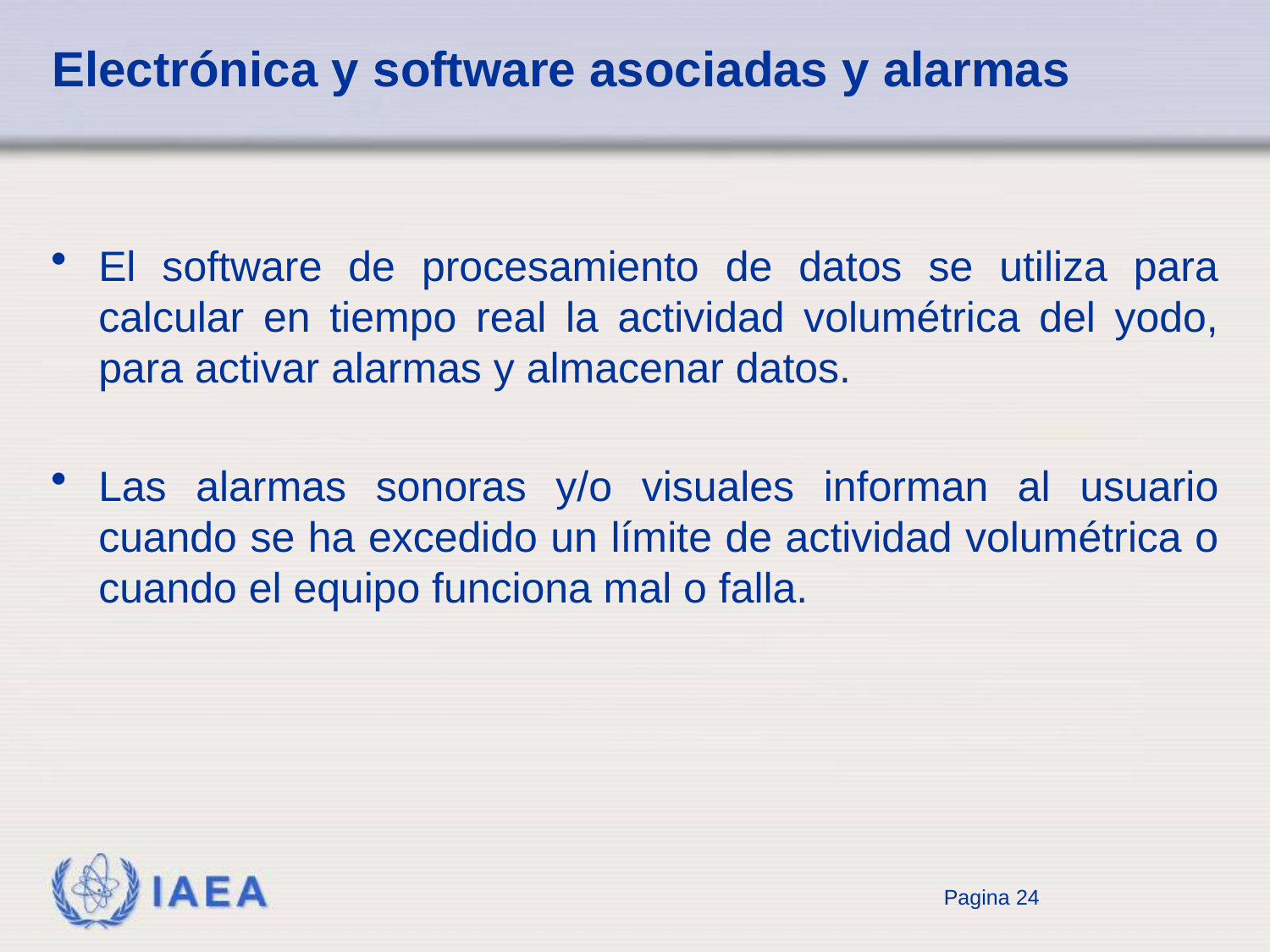

# Electrónica y software asociadas y alarmas

El software de procesamiento de datos se utiliza para calcular en tiempo real la actividad volumétrica del yodo, para activar alarmas y almacenar datos.

Las alarmas sonoras y/o visuales informan al usuario cuando se ha excedido un límite de actividad volumétrica o cuando el equipo funciona mal o falla.